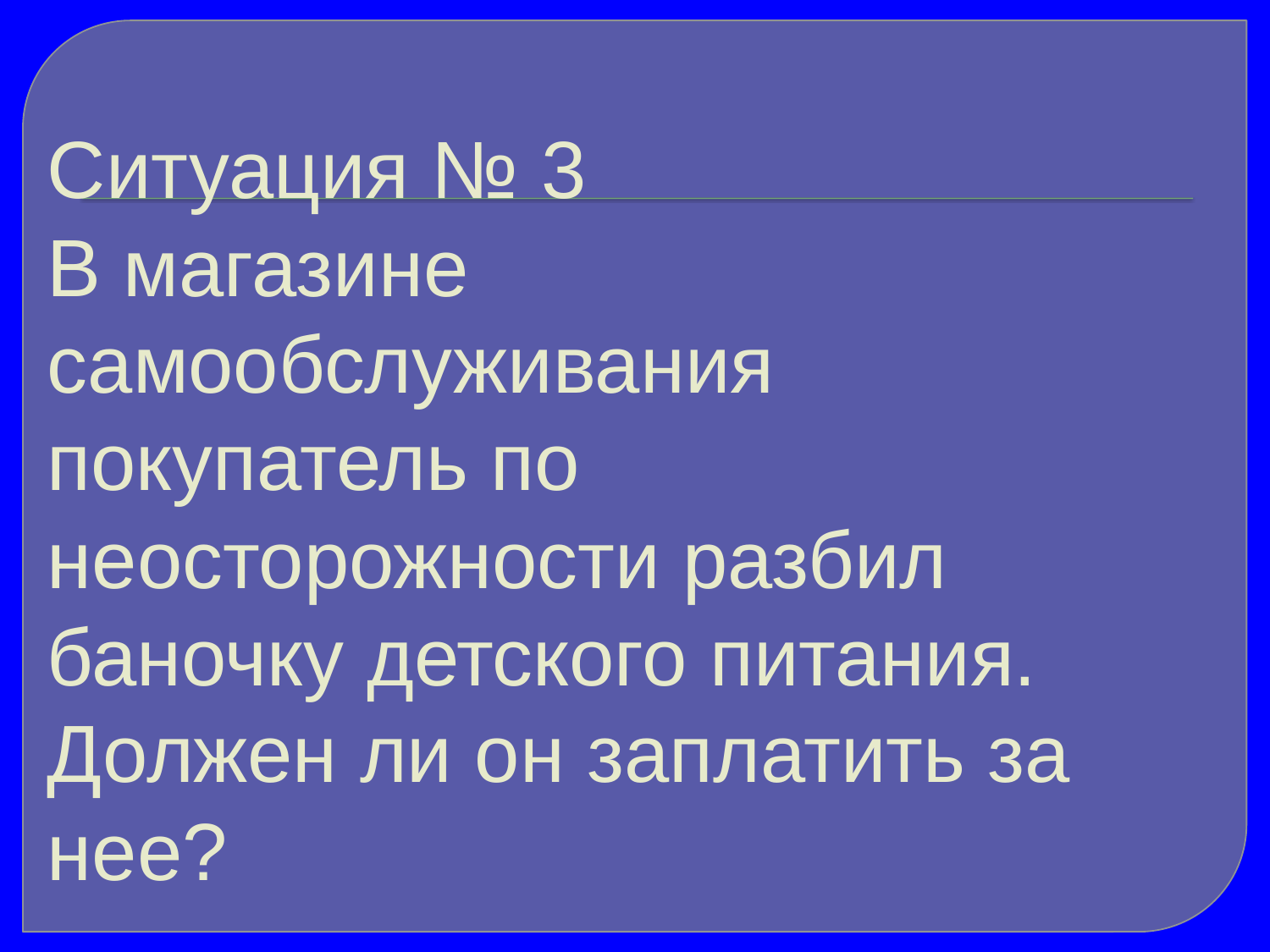

Ситуация № 3
В магазине самообслуживания покупатель по неосторожности разбил баночку детского питания. Должен ли он заплатить за нее?